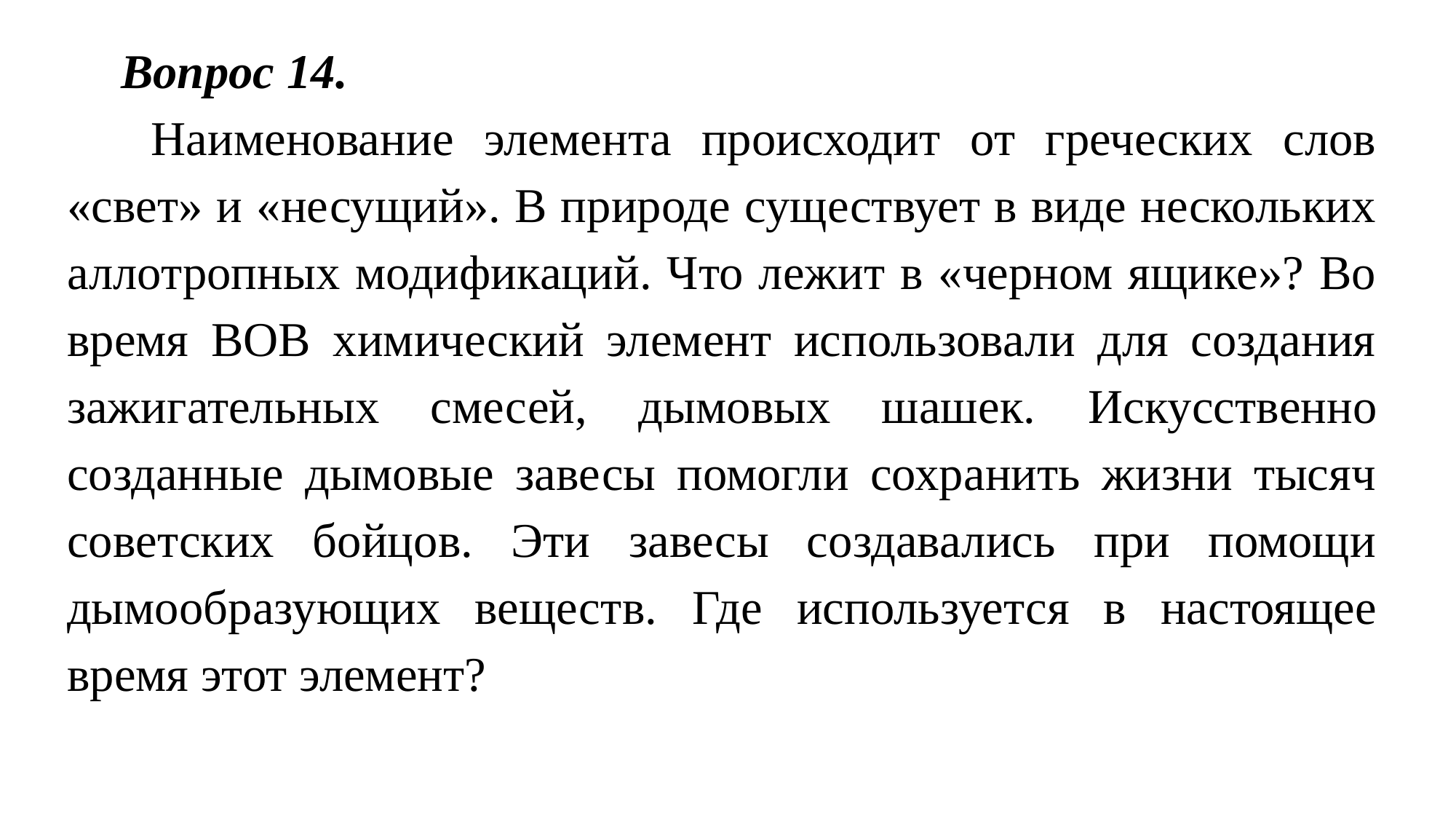

Вопрос 14.
 Наименование элемента происходит от греческих слов «свет» и «несущий». В природе существует в виде нескольких аллотропных модификаций. Что лежит в «черном ящике»? Во время ВОВ химический элемент использовали для создания зажигательных смесей, дымовых шашек. Искусственно созданные дымовые завесы помогли сохранить жизни тысяч советских бойцов. Эти завесы создавались при помощи дымообразующих веществ. Где используется в настоящее время этот элемент?